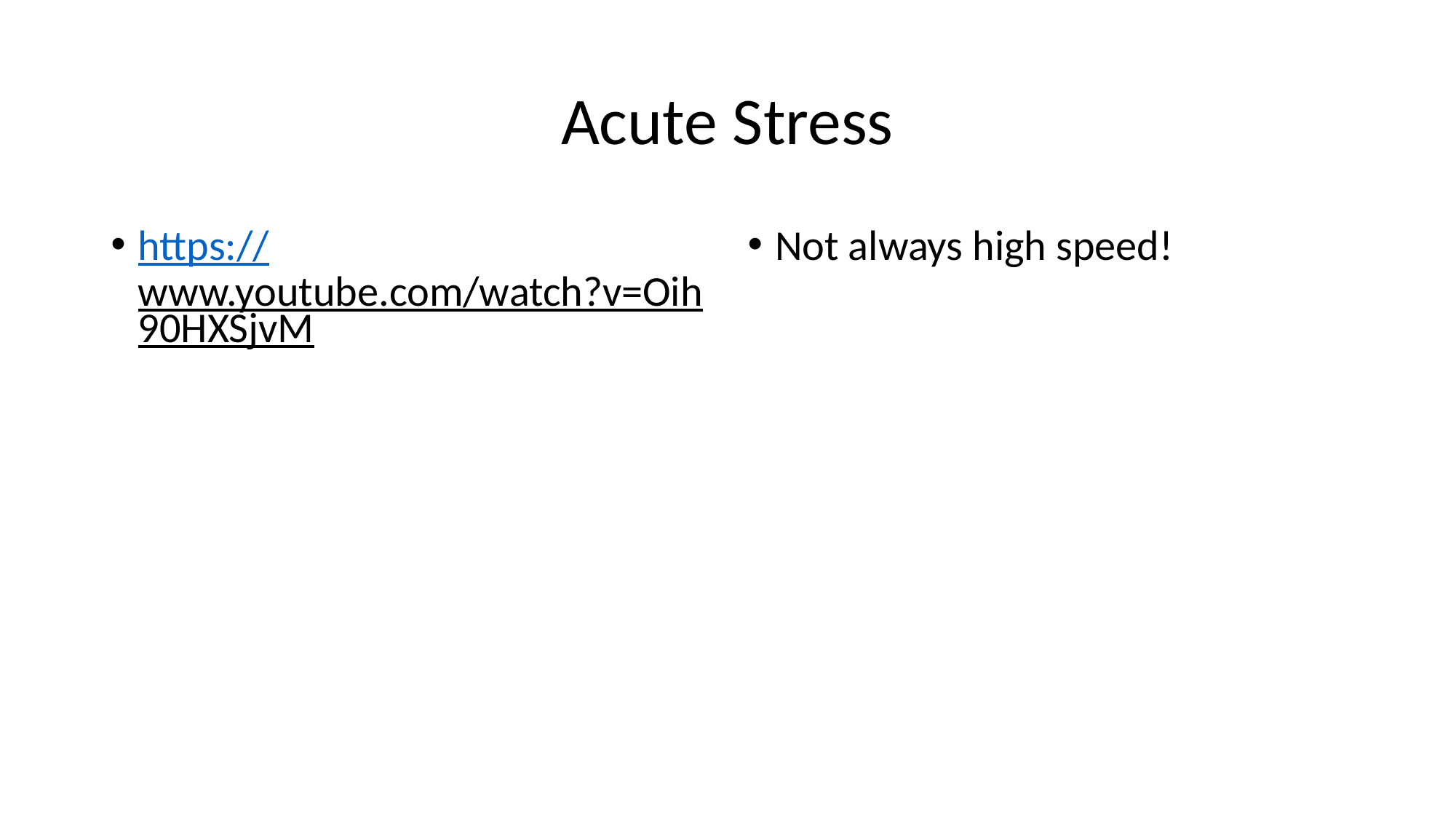

# Acute Stress
https://www.youtube.com/watch?v=Oih90HXSjvM
Not always high speed!